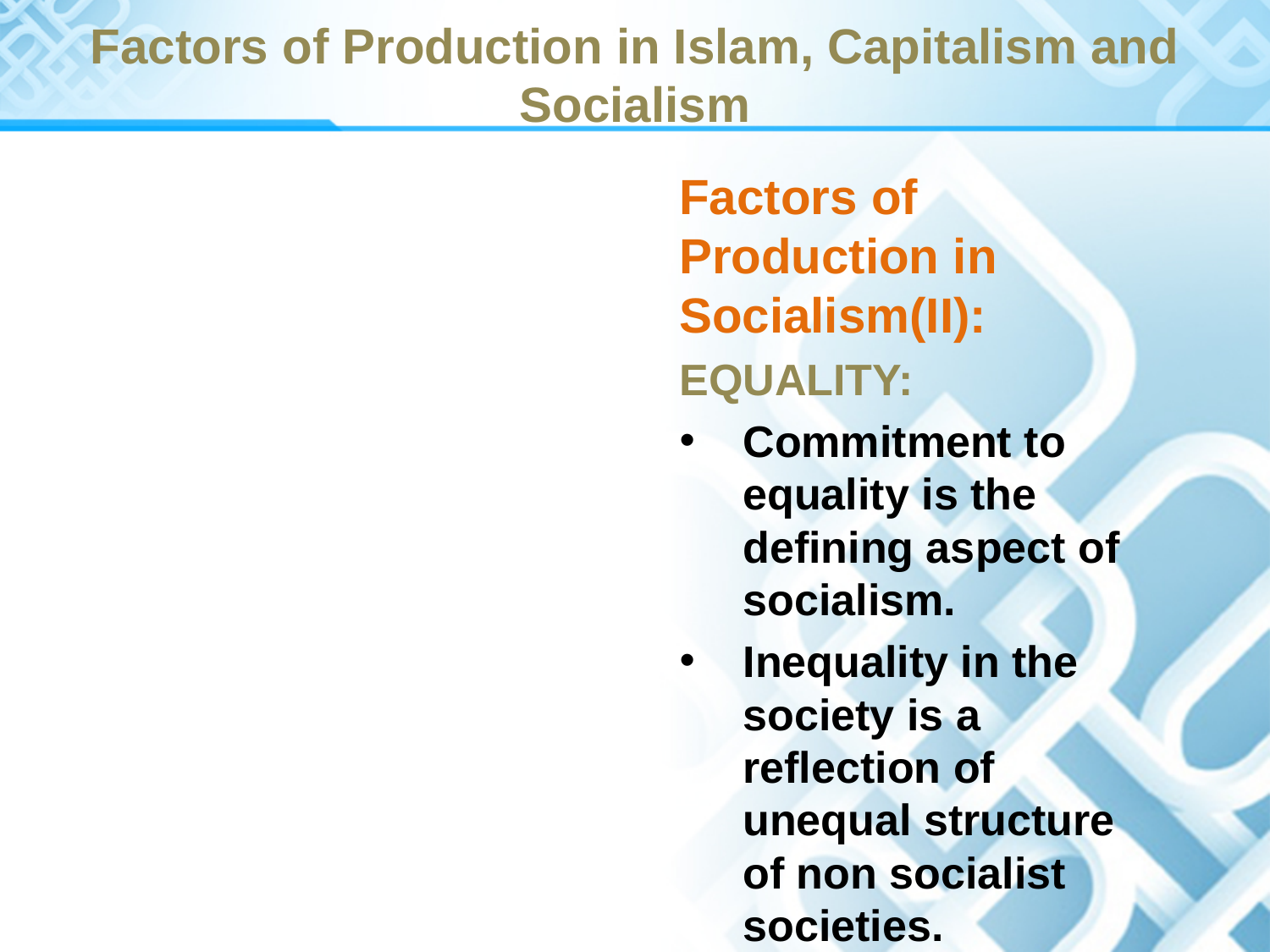

Factors of Production in Islam, Capitalism and Socialism
Factors of Production in Socialism(II):
EQUALITY:
Commitment to equality is the defining aspect of socialism.
Inequality in the society is a reflection of unequal structure of non socialist societies.